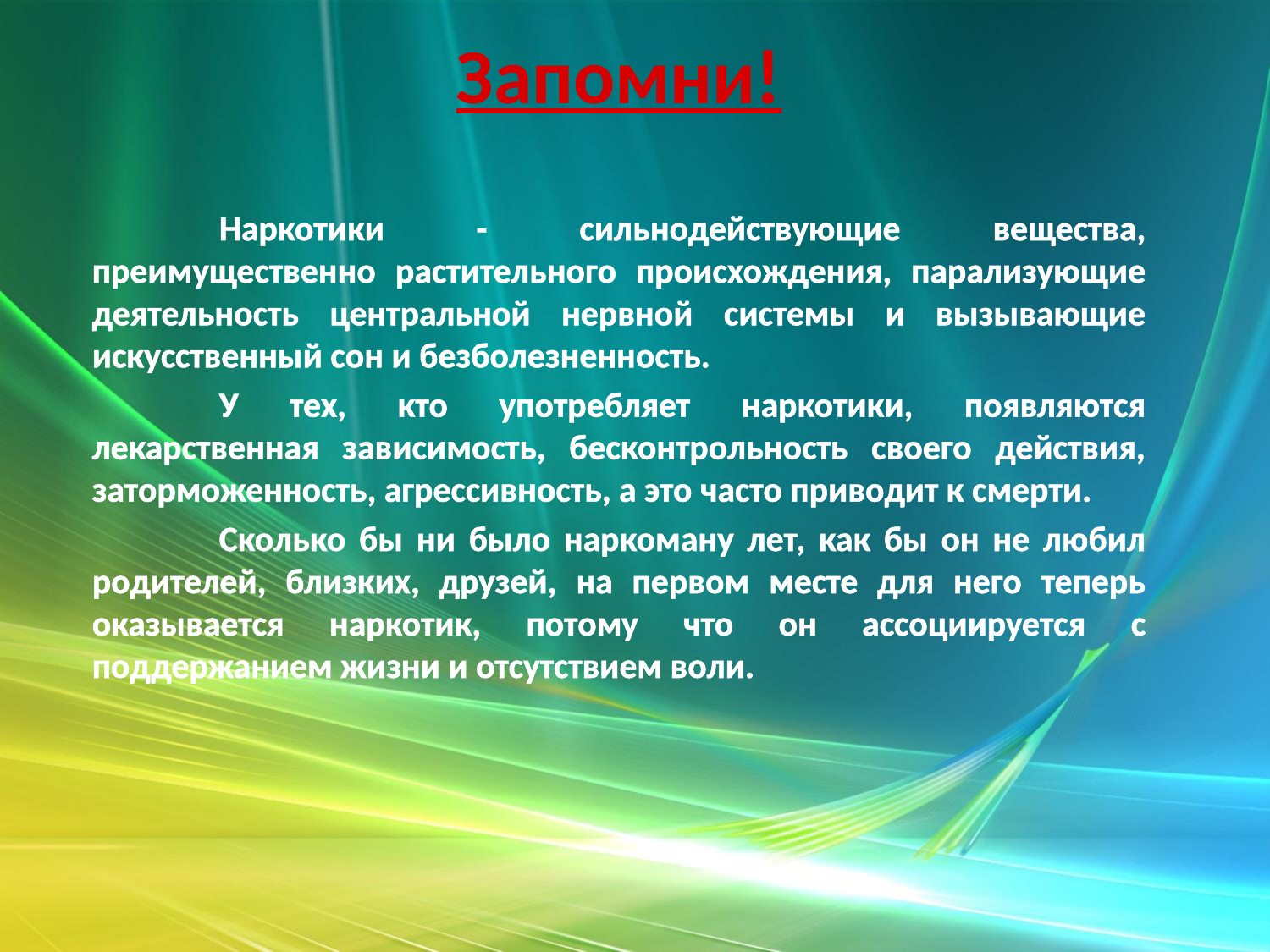

Запомни!

	Наркотики - сильнодействующие вещества, преимущественно растительного происхождения, парализующие деятельность центральной нервной системы и вызывающие искусственный сон и безболезненность.
	У тех, кто употребляет наркотики, появляются лекарственная зависимость, бесконтрольность своего действия, заторможенность, агрессивность, а это часто приводит к смерти.
	Сколько бы ни было наркоману лет, как бы он не любил родителей, близких, друзей, на первом месте для него теперь оказывается наркотик, потому что он ассоциируется с поддержанием жизни и отсутствием воли.